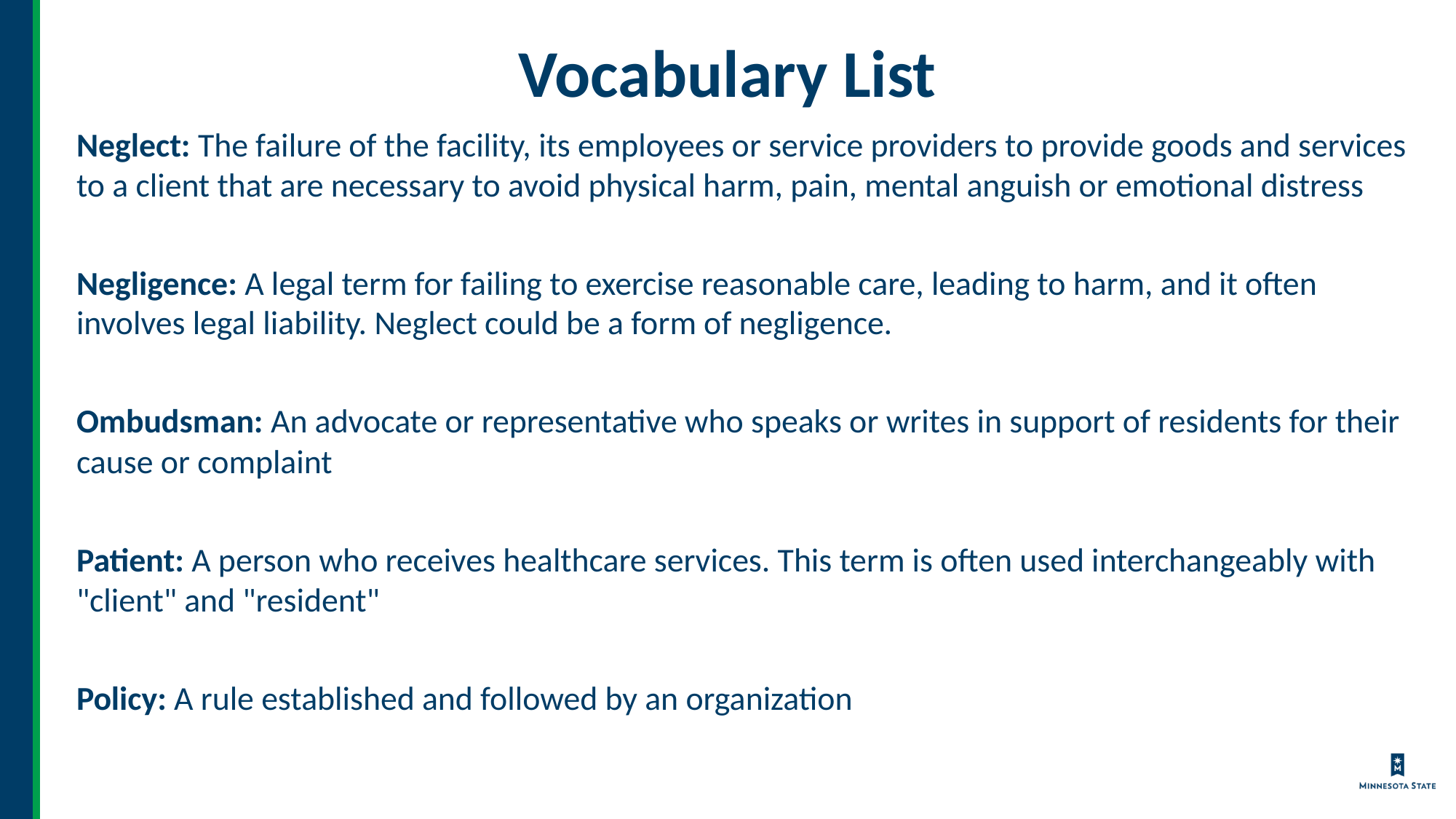

# Vocabulary List
Neglect: The failure of the facility, its employees or service providers to provide goods and services to a client that are necessary to avoid physical harm, pain, mental anguish or emotional distress

Negligence: A legal term for failing to exercise reasonable care, leading to harm, and it often involves legal liability. Neglect could be a form of negligence.

Ombudsman: An advocate or representative who speaks or writes in support of residents for their cause or complaint

Patient: A person who receives healthcare services. This term is often used interchangeably with "client" and "resident"

Policy: A rule established and followed by an organization